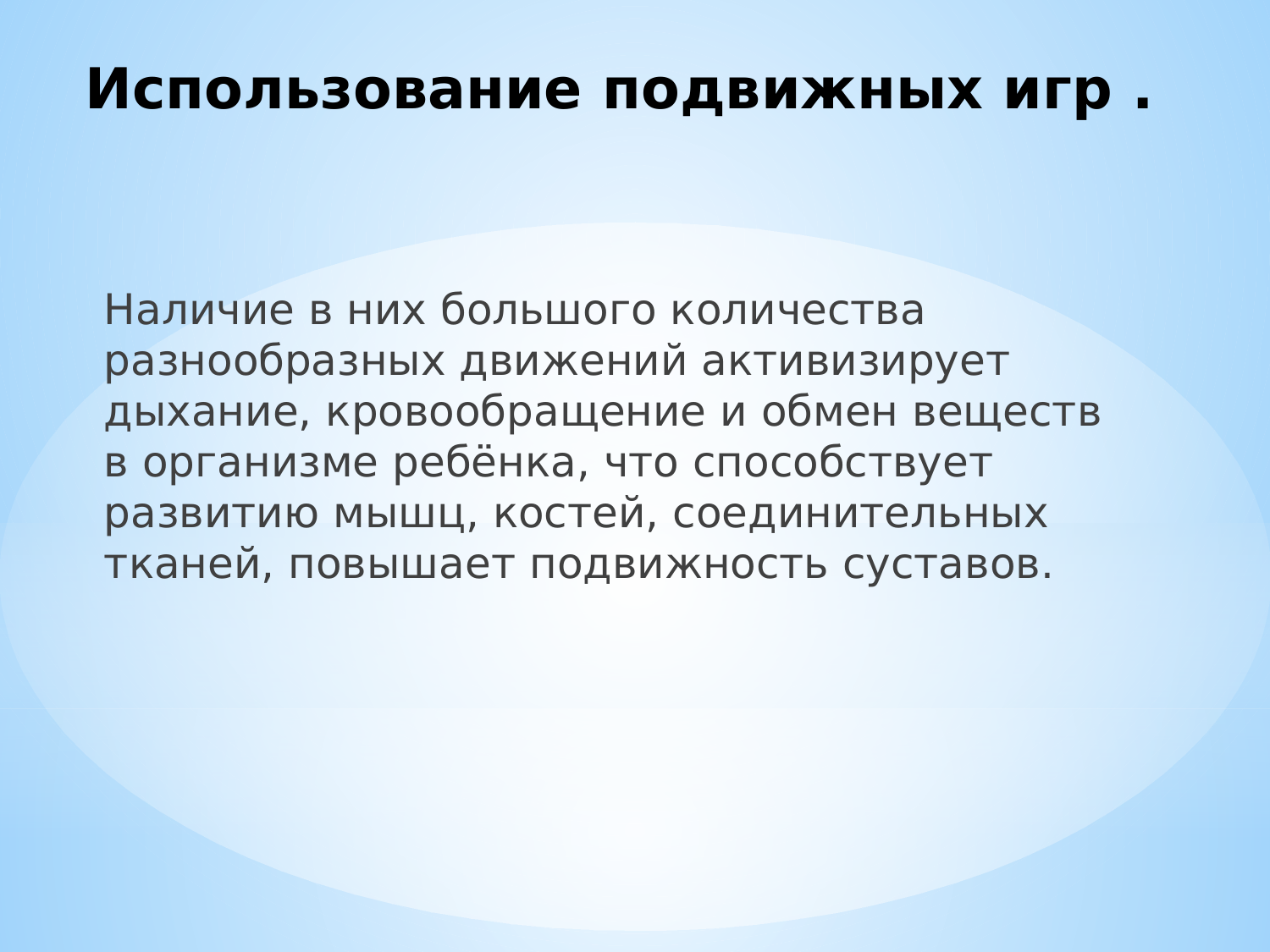

# Использование подвижных игр .
Наличие в них большого количества разнообразных движений активизирует дыхание, кровообращение и обмен веществ в организме ребёнка, что способствует развитию мышц, костей, соединительных тканей, повышает подвижность суставов.